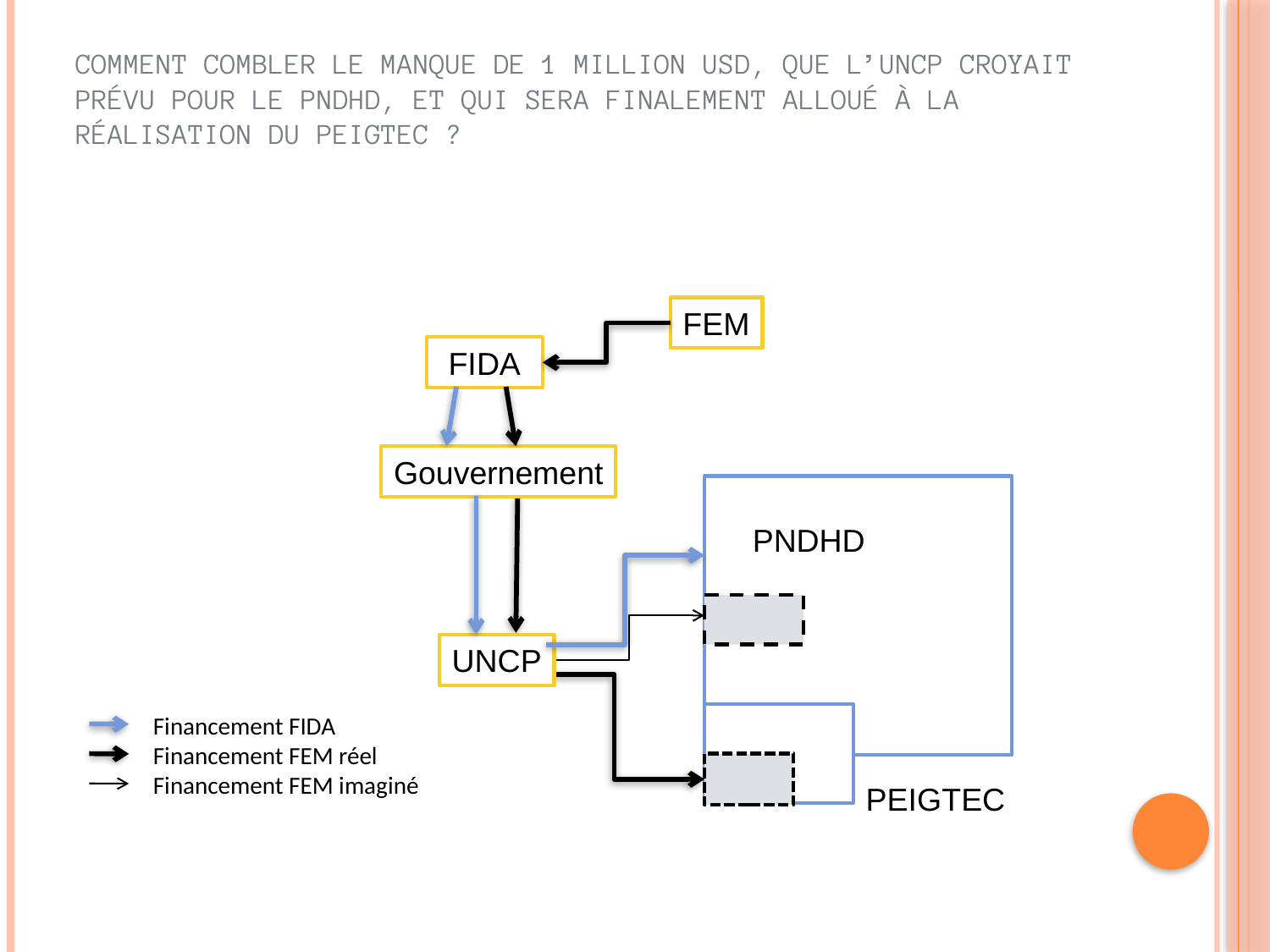

# Comment combler le manque de 1 million USD, que l’UNCP croyait prévu pour le PNDHD, et qui sera finalement alloué à la réalisation du PEIGTEC ?
FEM
FIDA
Gouvernement

    PNDHD

UNCP
Financement FIDA
Financement FEM réel
Financement FEM imaginé

PEIGTEC